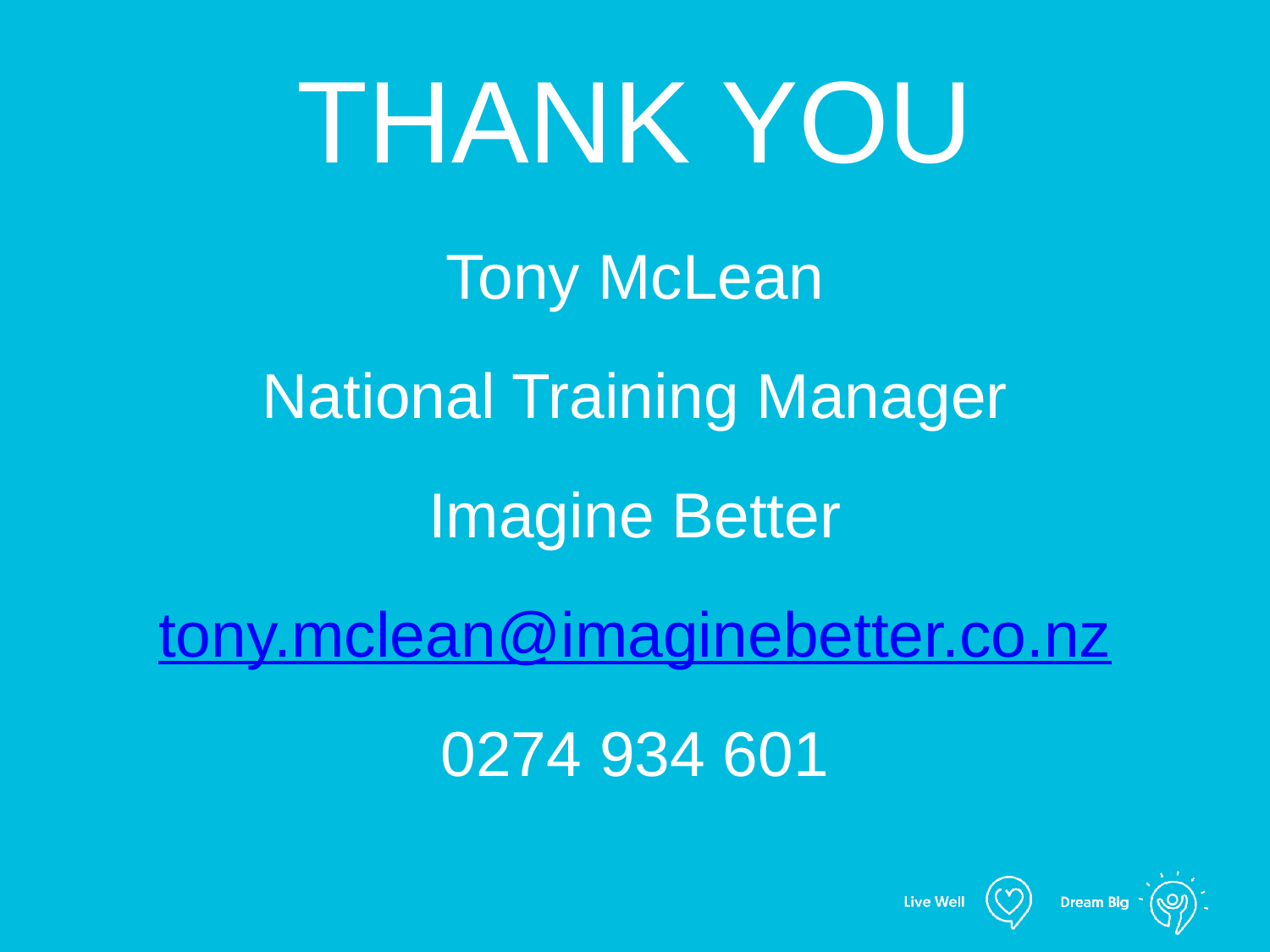

# THANK YOU
Tony McLean
National Training Manager
Imagine Better
tony.mclean@imaginebetter.co.nz
0274 934 601